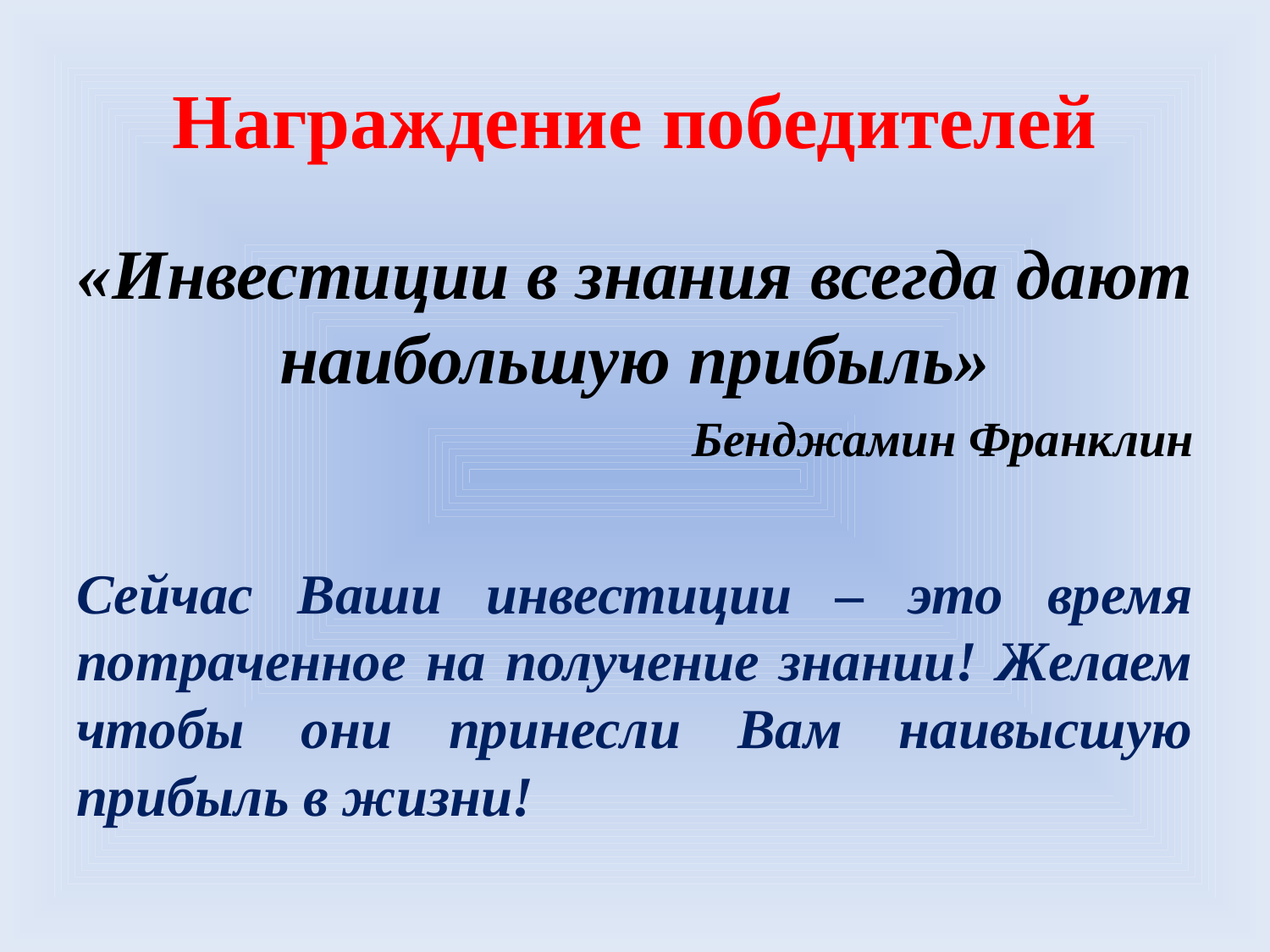

# Награждение победителей
«Инвестиции в знания всегда дают наибольшую прибыль»
Бенджамин Франклин

Сейчас Ваши инвестиции – это время потраченное на получение знании! Желаем чтобы они принесли Вам наивысшую прибыль в жизни!